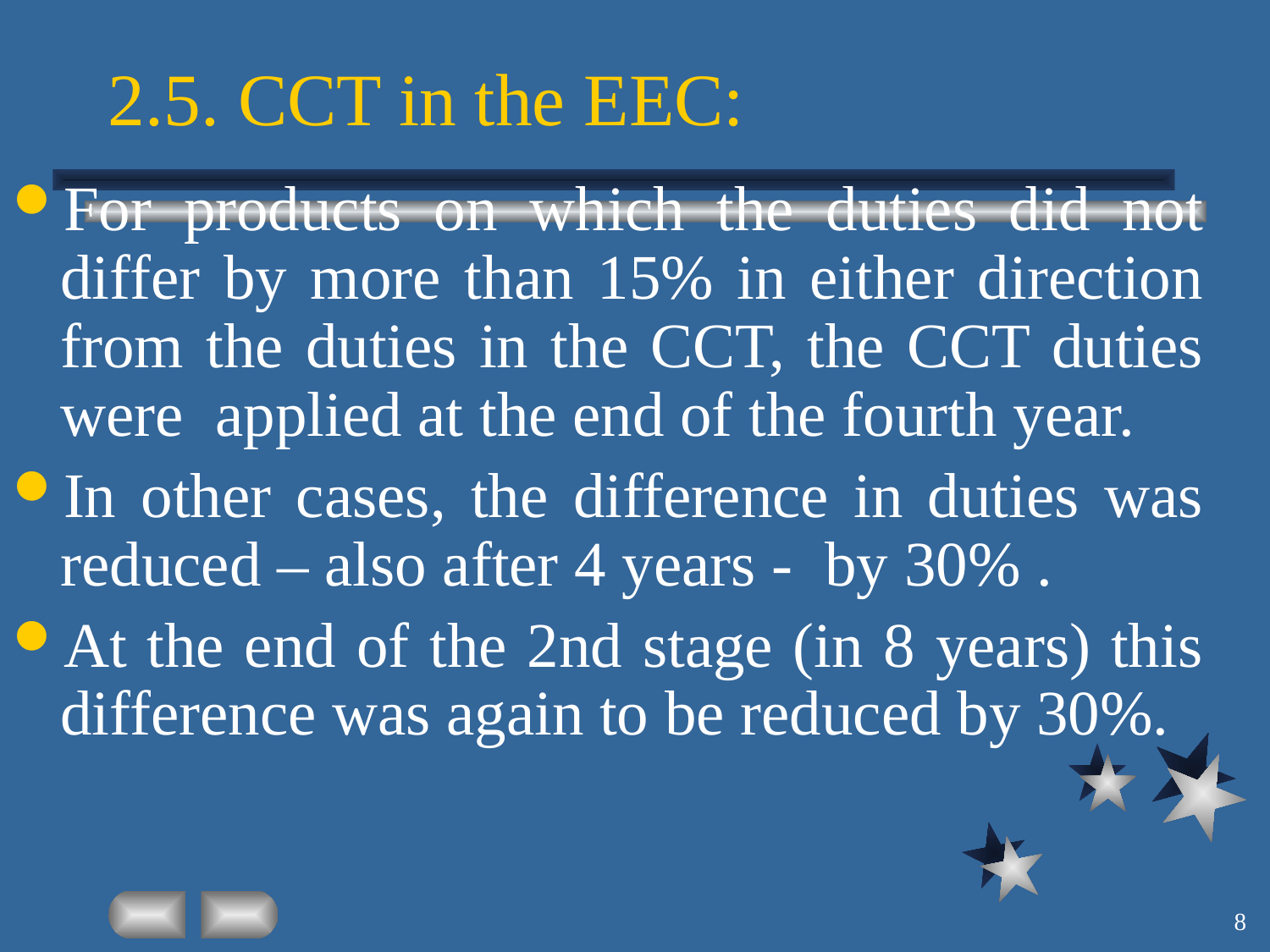

# 2.5. CCT in the EEC:
For products on which the duties did not differ by more than 15% in either direction from the duties in the CCT, the CCT duties were  applied at the end of the fourth year.
In other cases, the difference in duties was reduced – also after 4 years -  by 30% .
At the end of the 2nd stage (in 8 years) this difference was again to be reduced by 30%.
8